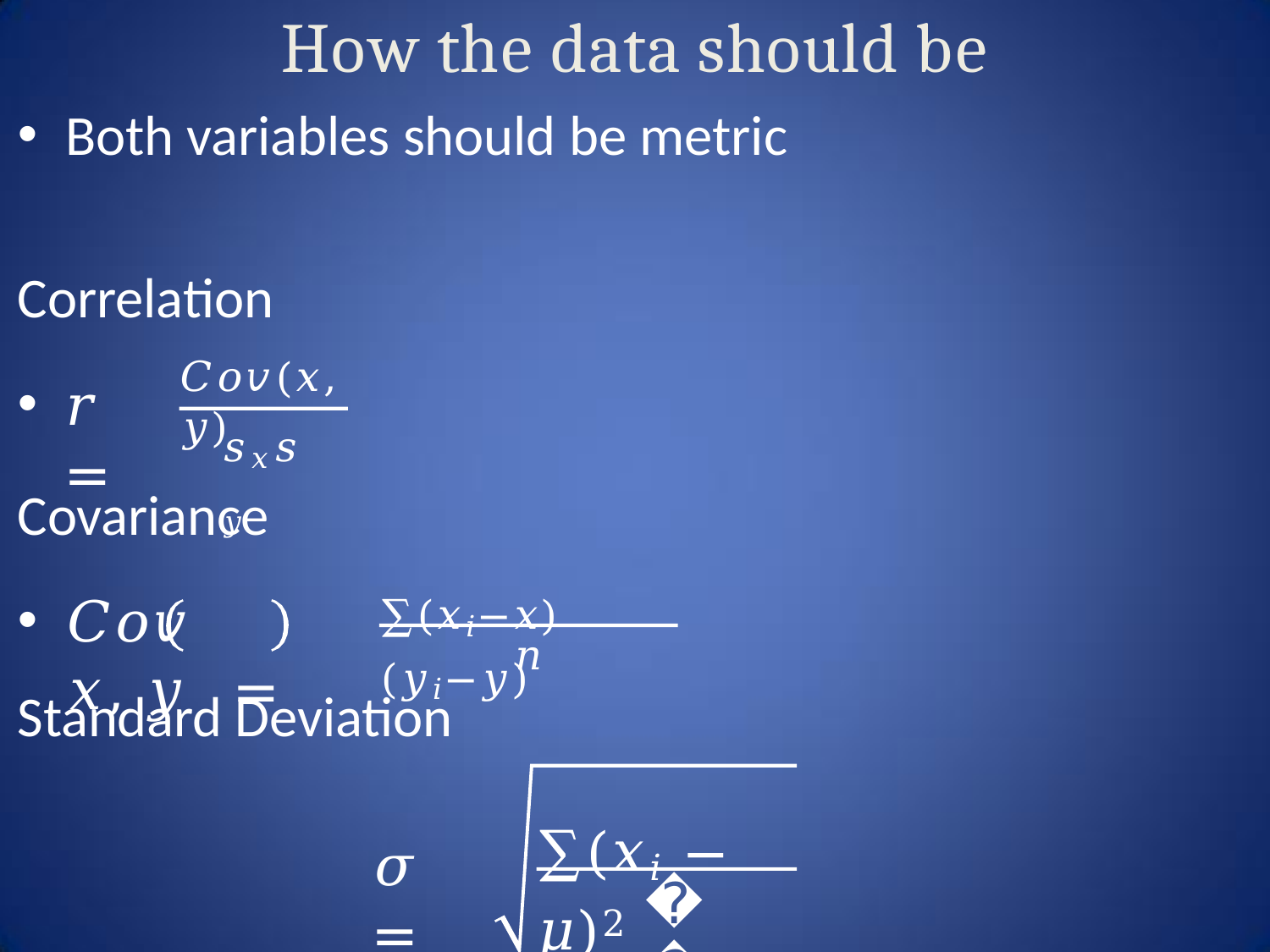

# How the data should be
Both variables should be metric

Correlation
𝐶𝑜𝑣(𝑥,𝑦)
𝑟 =

𝑠𝑥𝑠𝑦
Covariance
𝐶𝑜𝑣	𝑥, 𝑦	=
∑(𝑥𝑖−𝑥) (𝑦𝑖−𝑦)

𝑛
Standard Deviation

∑(𝑥𝑖 − 𝜇)2
𝜎 =
𝑁